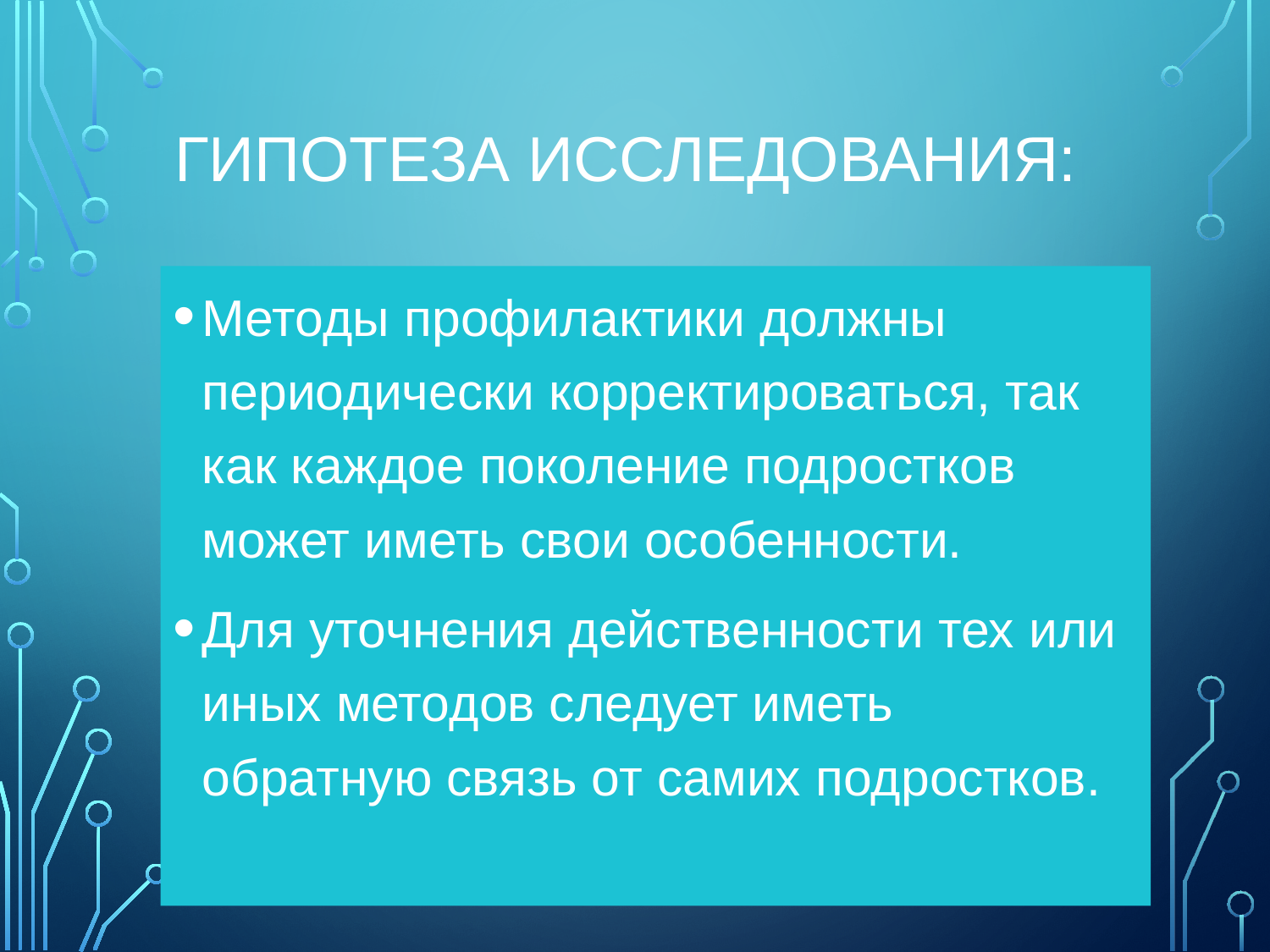

# Гипотеза исследования:
Методы профилактики должны периодически корректироваться, так как каждое поколение подростков может иметь свои особенности.
Для уточнения действенности тех или иных методов следует иметь обратную связь от самих подростков.